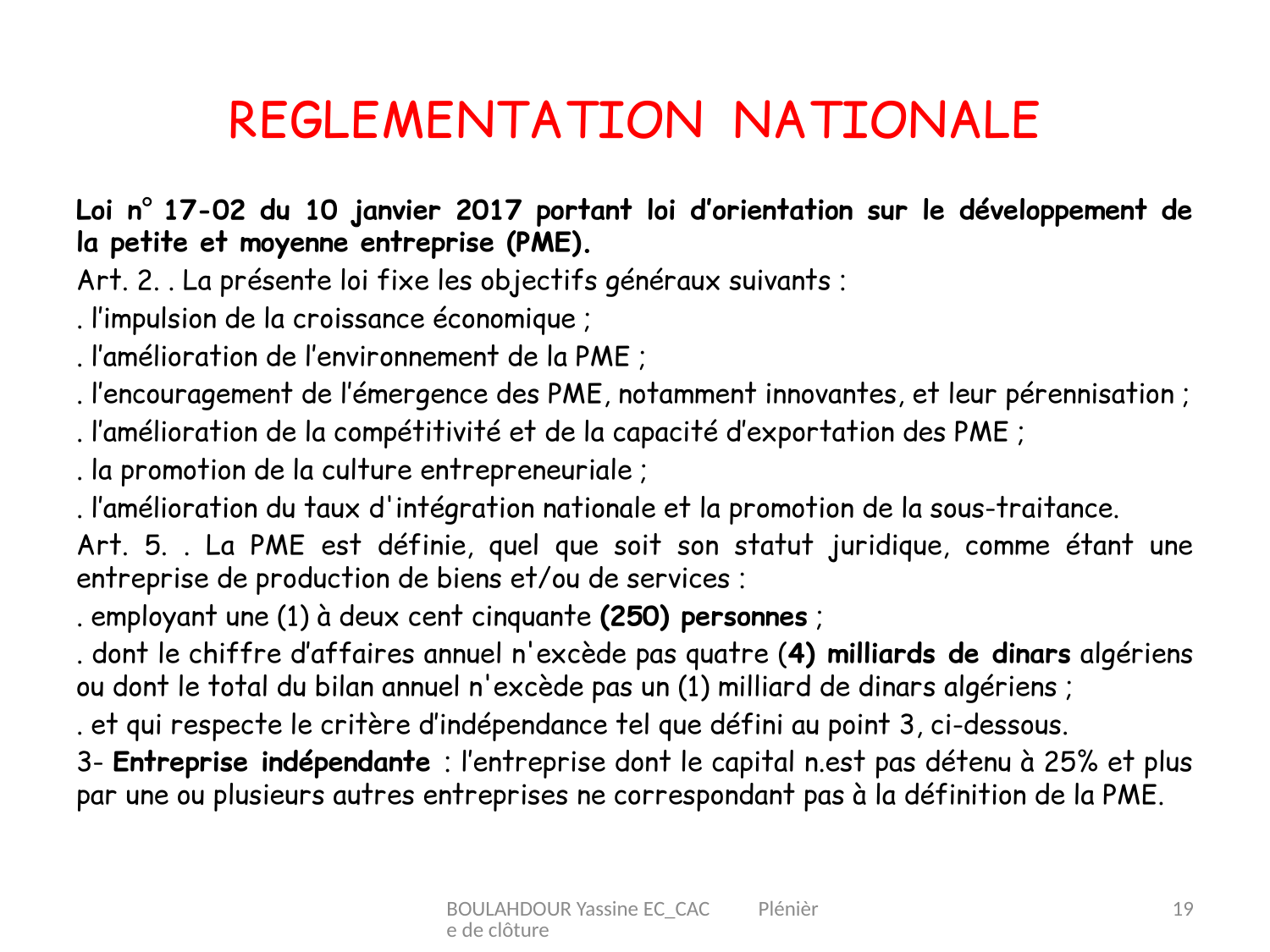

# Reglementation  Nationale
Loi n° 17-02 du 10 janvier 2017 portant loi d’orientation sur le développement de la petite et moyenne entreprise (PME).
Art. 2. . La présente loi fixe les objectifs généraux suivants :
. l’impulsion de la croissance économique ;
. l’amélioration de l’environnement de la PME ;
. l’encouragement de l’émergence des PME, notamment innovantes, et leur pérennisation ;
. l’amélioration de la compétitivité et de la capacité d’exportation des PME ;
. la promotion de la culture entrepreneuriale ;
. l’amélioration du taux d'intégration nationale et la promotion de la sous-traitance.
Art. 5. . La PME est définie, quel que soit son statut juridique, comme étant une entreprise de production de biens et/ou de services :
. employant une (1) à deux cent cinquante (250) personnes ;
. dont le chiffre d’affaires annuel n'excède pas quatre (4) milliards de dinars algériens ou dont le total du bilan annuel n'excède pas un (1) milliard de dinars algériens ;
. et qui respecte le critère d’indépendance tel que défini au point 3, ci-dessous.
3- Entreprise indépendante : l’entreprise dont le capital n.est pas détenu à 25% et plus par une ou plusieurs autres entreprises ne correspondant pas à la définition de la PME.

BOULAHDOUR Yassine EC_CAC          Plénière de clôture
19